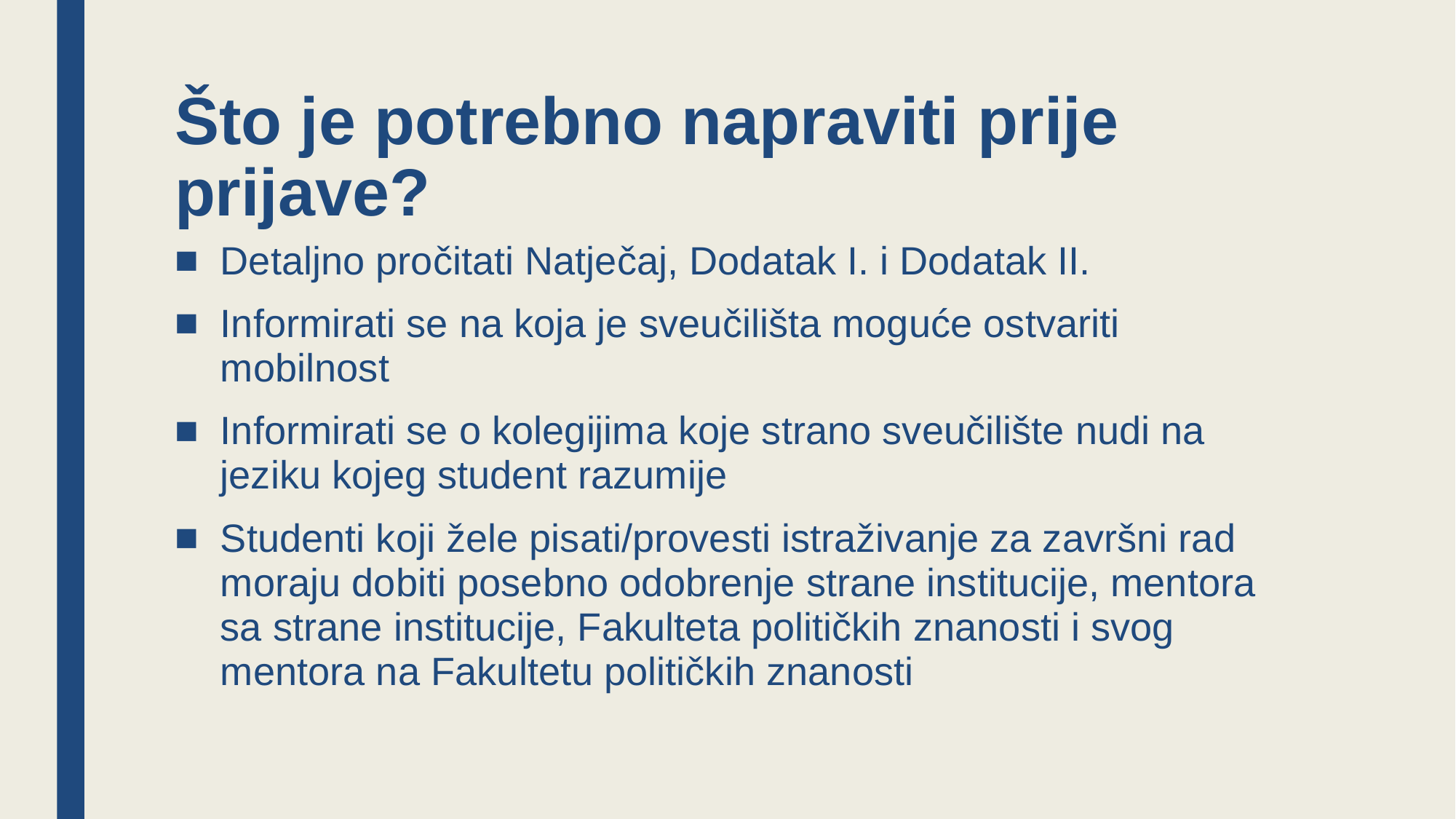

# Što je potrebno napraviti prije prijave?
Detaljno pročitati Natječaj, Dodatak I. i Dodatak II.
Informirati se na koja je sveučilišta moguće ostvariti mobilnost
Informirati se o kolegijima koje strano sveučilište nudi na jeziku kojeg student razumije
Studenti koji žele pisati/provesti istraživanje za završni rad moraju dobiti posebno odobrenje strane institucije, mentora sa strane institucije, Fakulteta političkih znanosti i svog mentora na Fakultetu političkih znanosti